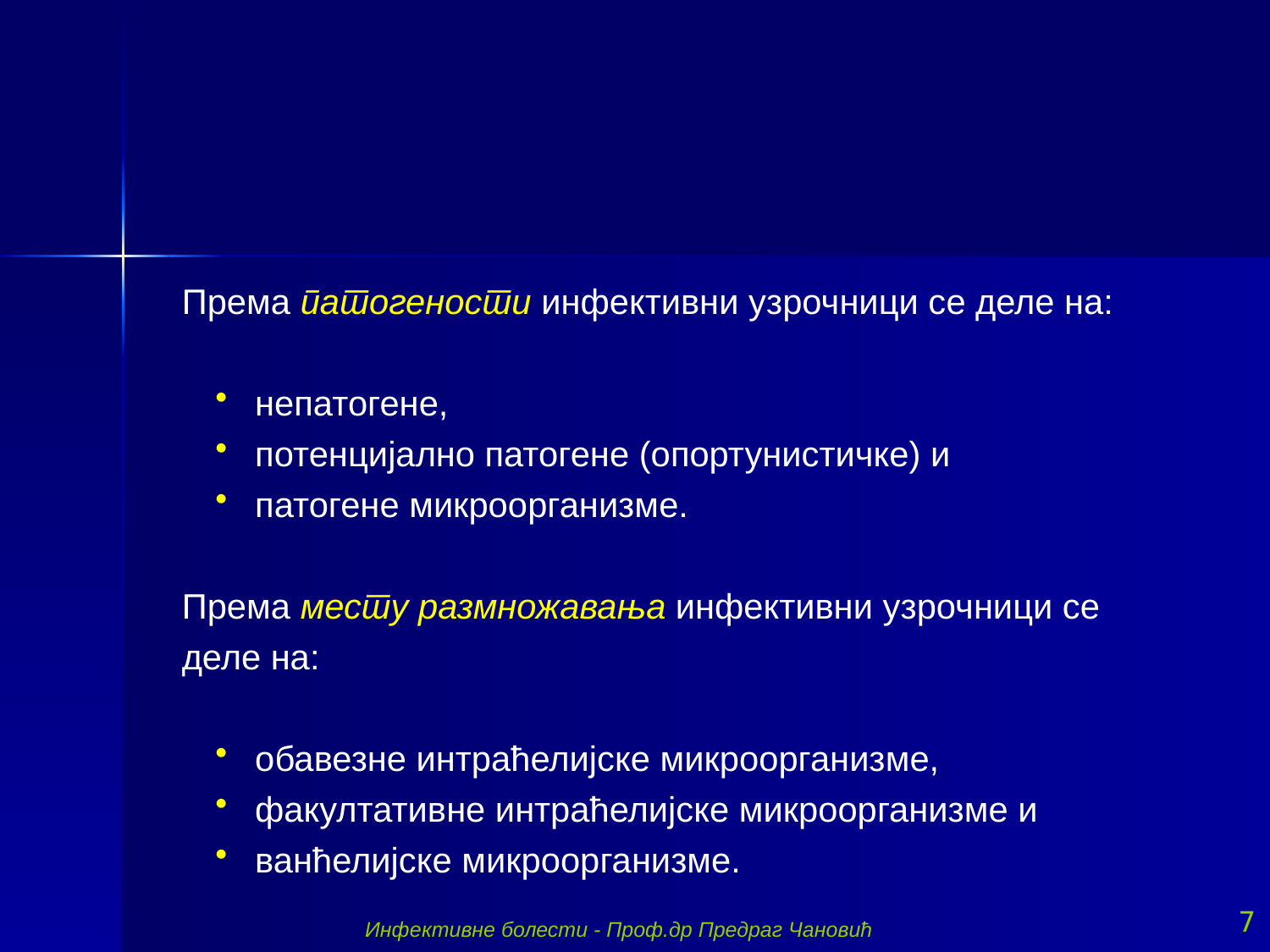

Према патогености инфективни узрочници се деле на:

 непатогене,
 потенцијално патогене (опортунистичке) и
 патогене микроорганизме.

Према месту размножавања инфективни узрочници се деле на:

 обавезне интраћелијске микроорганизме,
 факултативне интраћелијске микроорганизме и
 ванћелијске микроорганизме.
7
Инфективне болести - Проф.др Предраг Чановић